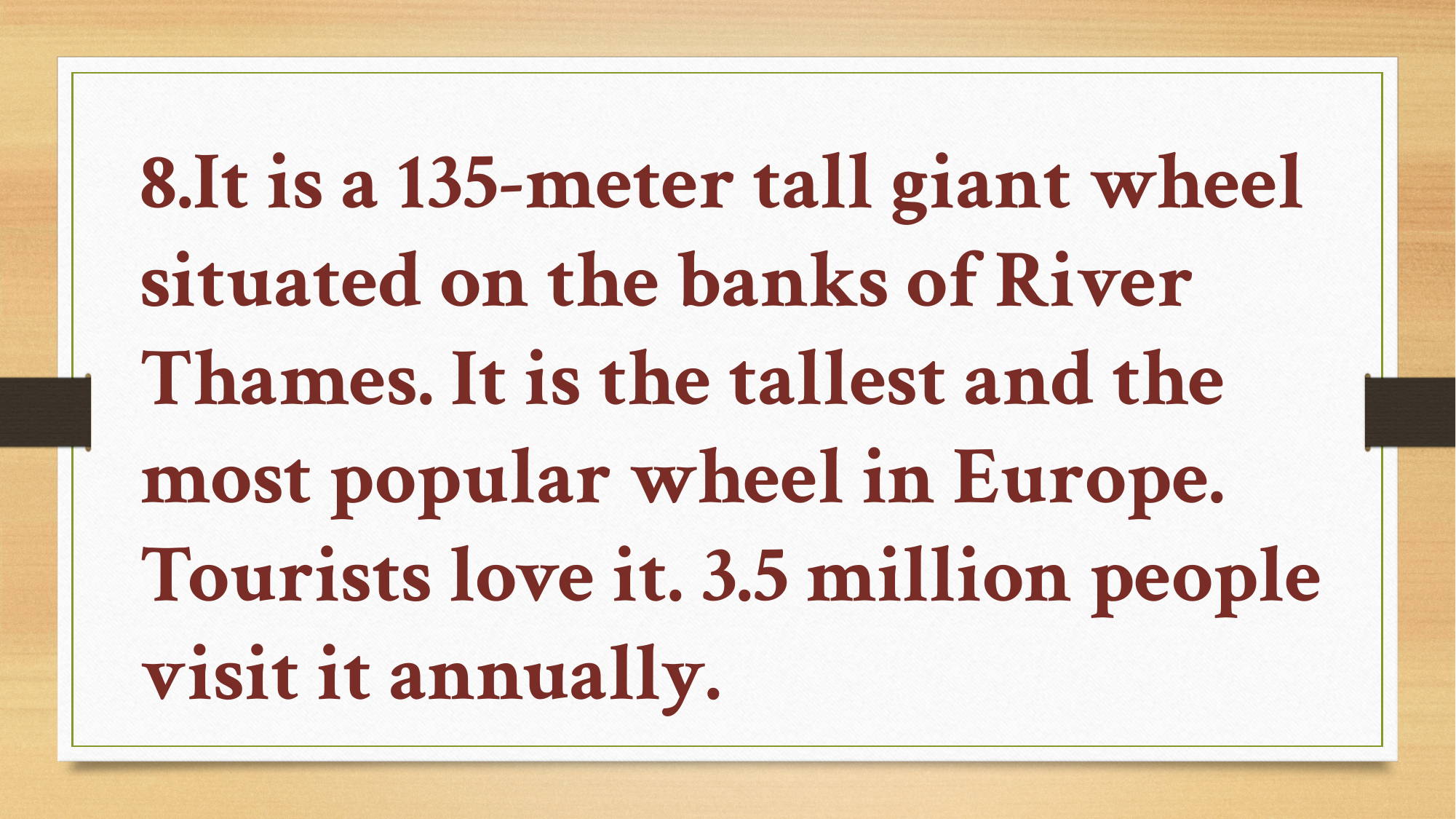

8.It is a 135-meter tall giant wheel situated on the banks of River Thames. It is the tallest and the most popular wheel in Europe. Tourists love it. 3.5 million people visit it annually.